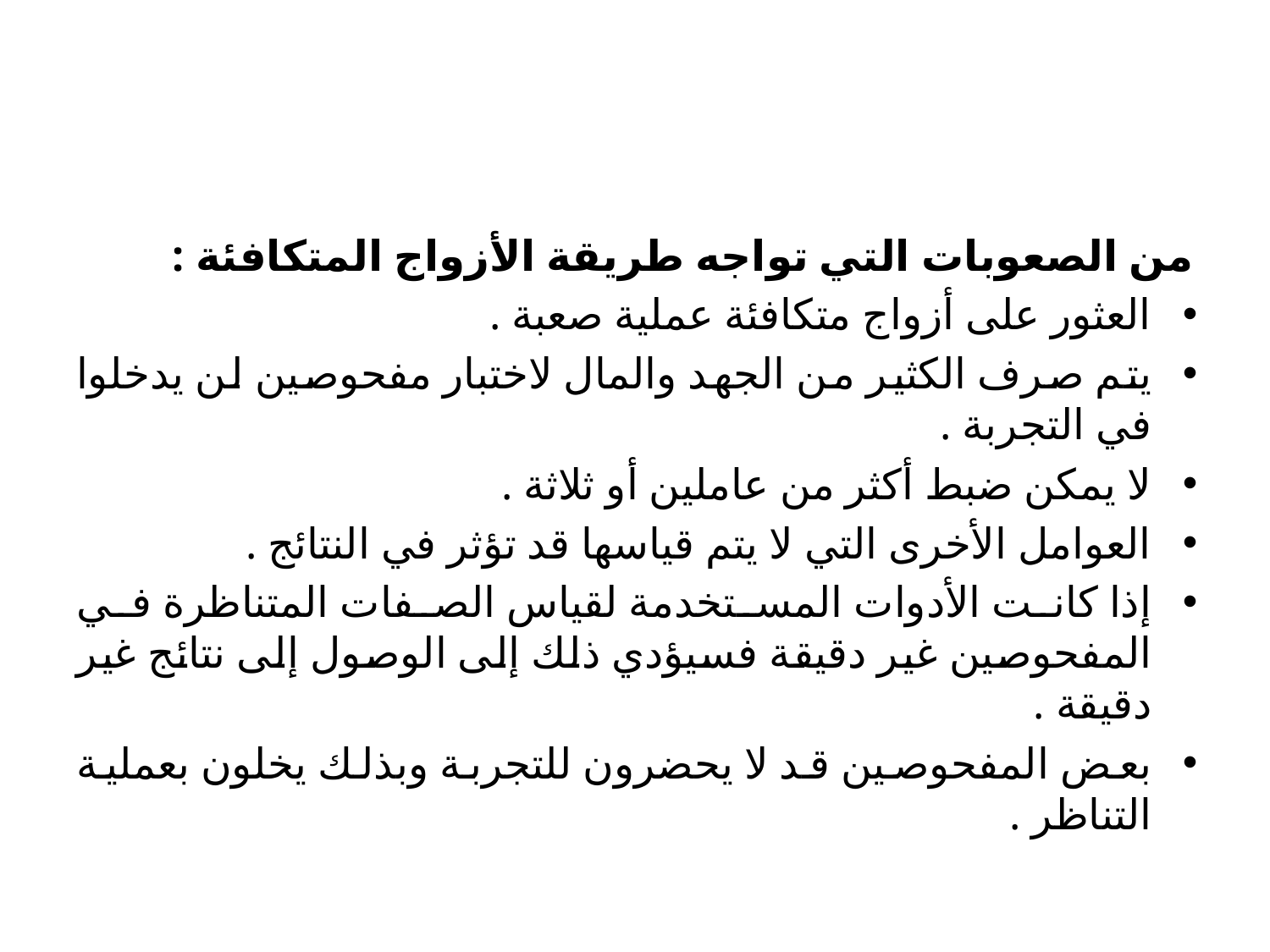

#
من الصعوبات التي تواجه طريقة الأزواج المتكافئة :
العثور على أزواج متكافئة عملية صعبة .
يتم صرف الكثير من الجهد والمال لاختبار مفحوصين لن يدخلوا في التجربة .
لا يمكن ضبط أكثر من عاملين أو ثلاثة .
العوامل الأخرى التي لا يتم قياسها قد تؤثر في النتائج .
إذا كانت الأدوات المستخدمة لقياس الصفات المتناظرة في المفحوصين غير دقيقة فسيؤدي ذلك إلى الوصول إلى نتائج غير دقيقة .
بعض المفحوصين قد لا يحضرون للتجربة وبذلك يخلون بعملية التناظر .